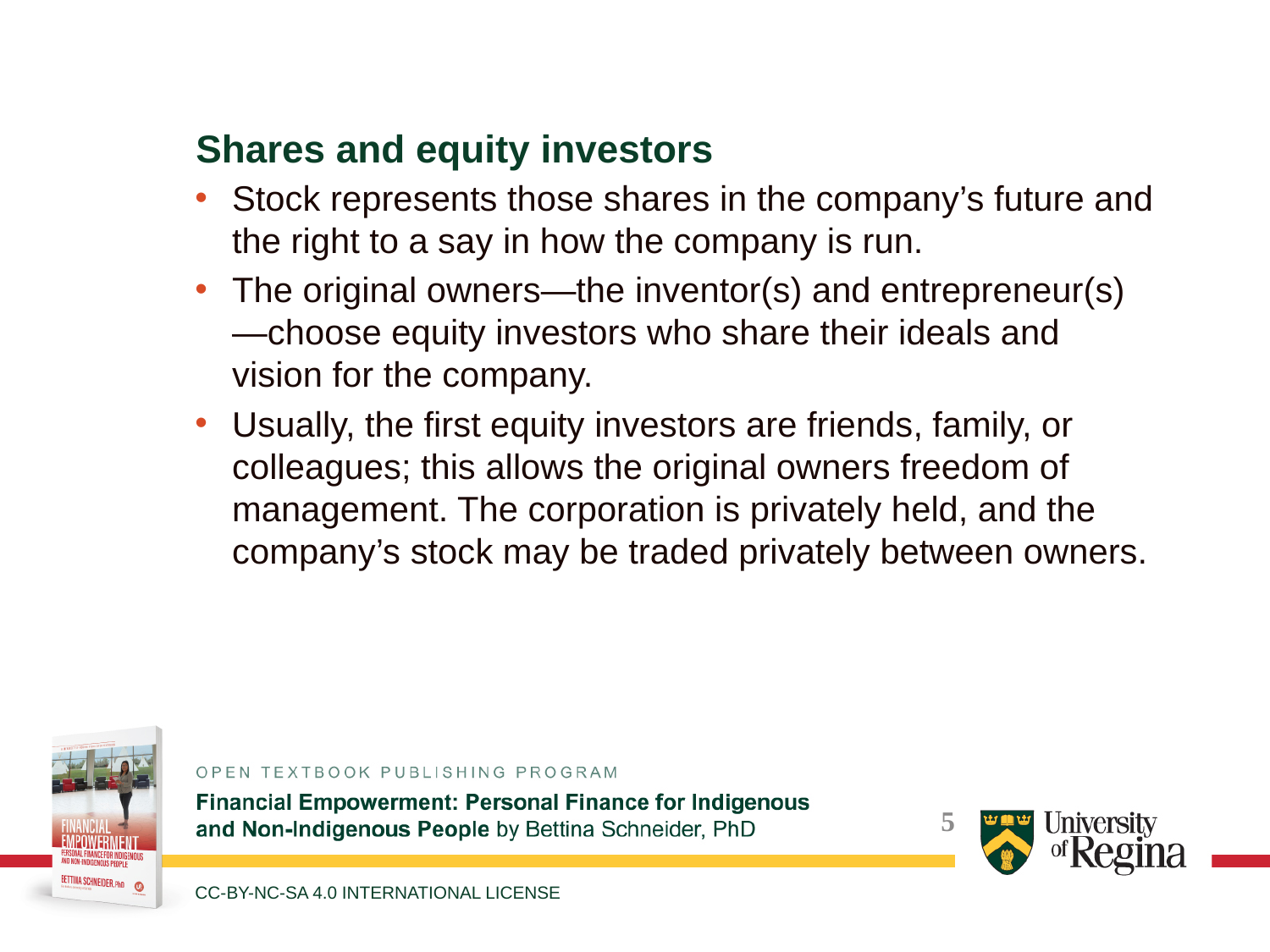

Shares and equity investors
Stock represents those shares in the company’s future and the right to a say in how the company is run.
The original owners—the inventor(s) and entrepreneur(s)—choose equity investors who share their ideals and vision for the company.
Usually, the first equity investors are friends, family, or colleagues; this allows the original owners freedom of management. The corporation is privately held, and the company’s stock may be traded privately between owners.
CC-BY-NC-SA 4.0 INTERNATIONAL LICENSE